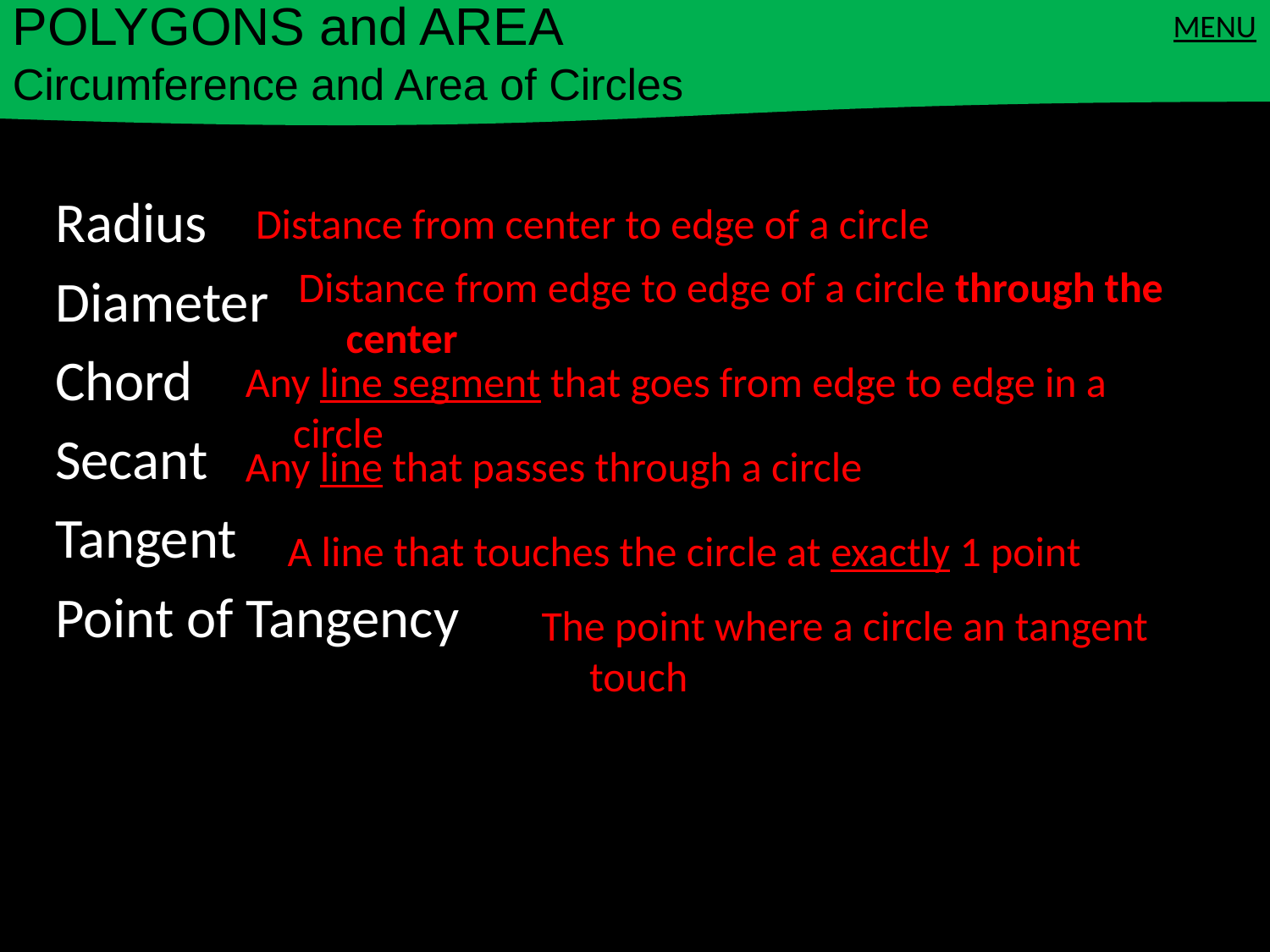

POLYGONS and AREA
Circumference and Area of Circles
MENU
Radius
Diameter
Chord
Secant
Tangent
Point of Tangency

Distance from center to edge of a circle
Distance from edge to edge of a circle through the center
Any line segment that goes from edge to edge in a circle
Any line that passes through a circle
A line that touches the circle at exactly 1 point
The point where a circle an tangent touch